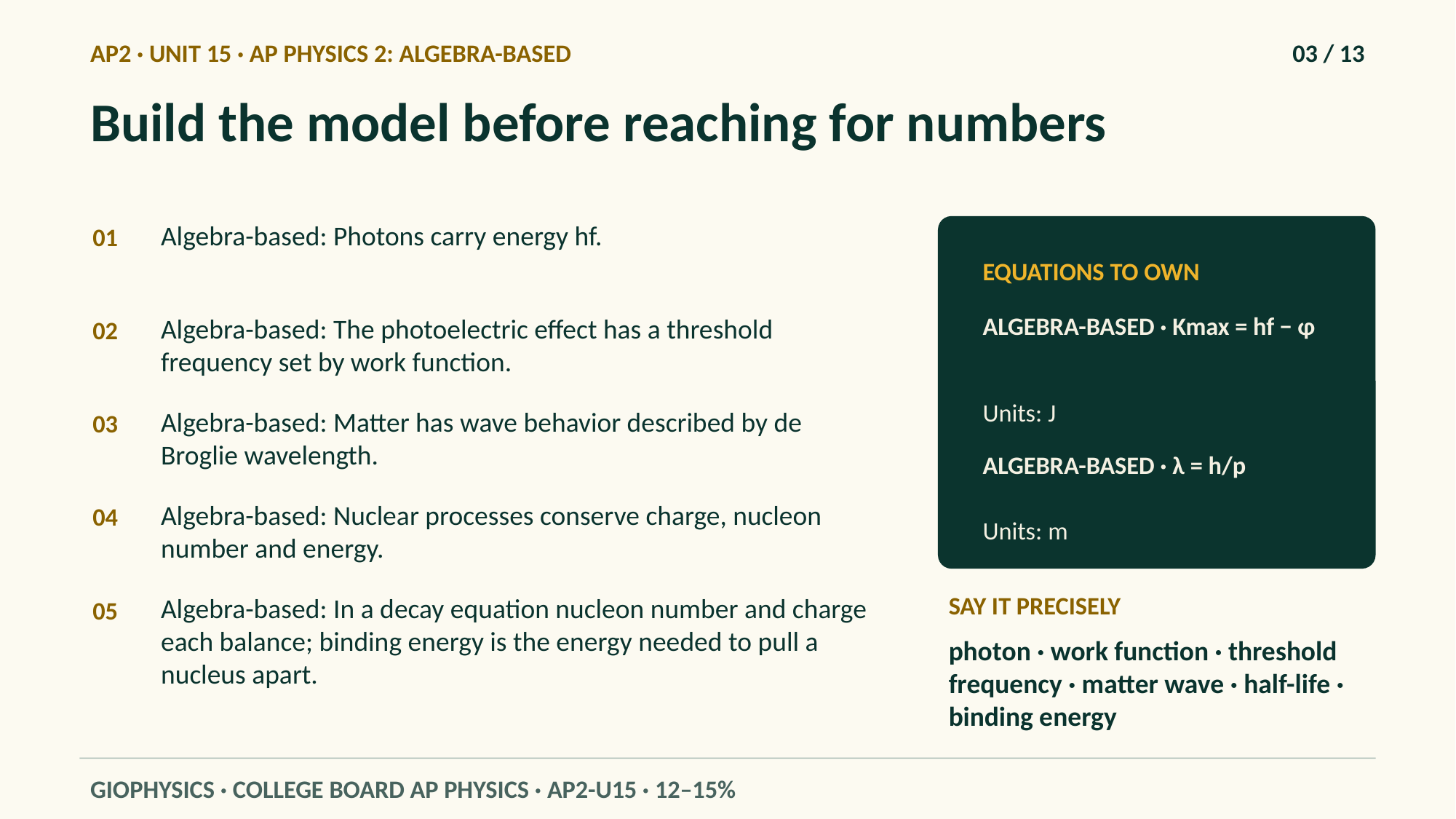

AP2 · UNIT 15 · AP PHYSICS 2: ALGEBRA-BASED
03 / 13
Build the model before reaching for numbers
Algebra-based: Photons carry energy hf.
01

EQUATIONS TO OWN
ALGEBRA-BASED · Kmax = hf − φ
Algebra-based: The photoelectric effect has a threshold frequency set by work function.
02
Units: J
Algebra-based: Matter has wave behavior described by de Broglie wavelength.
03
ALGEBRA-BASED · λ = h/p
Algebra-based: Nuclear processes conserve charge, nucleon number and energy.
04
Units: m
SAY IT PRECISELY
Algebra-based: In a decay equation nucleon number and charge each balance; binding energy is the energy needed to pull a nucleus apart.
05
photon · work function · threshold frequency · matter wave · half-life · binding energy

GIOPHYSICS · COLLEGE BOARD AP PHYSICS · AP2-U15 · 12–15%